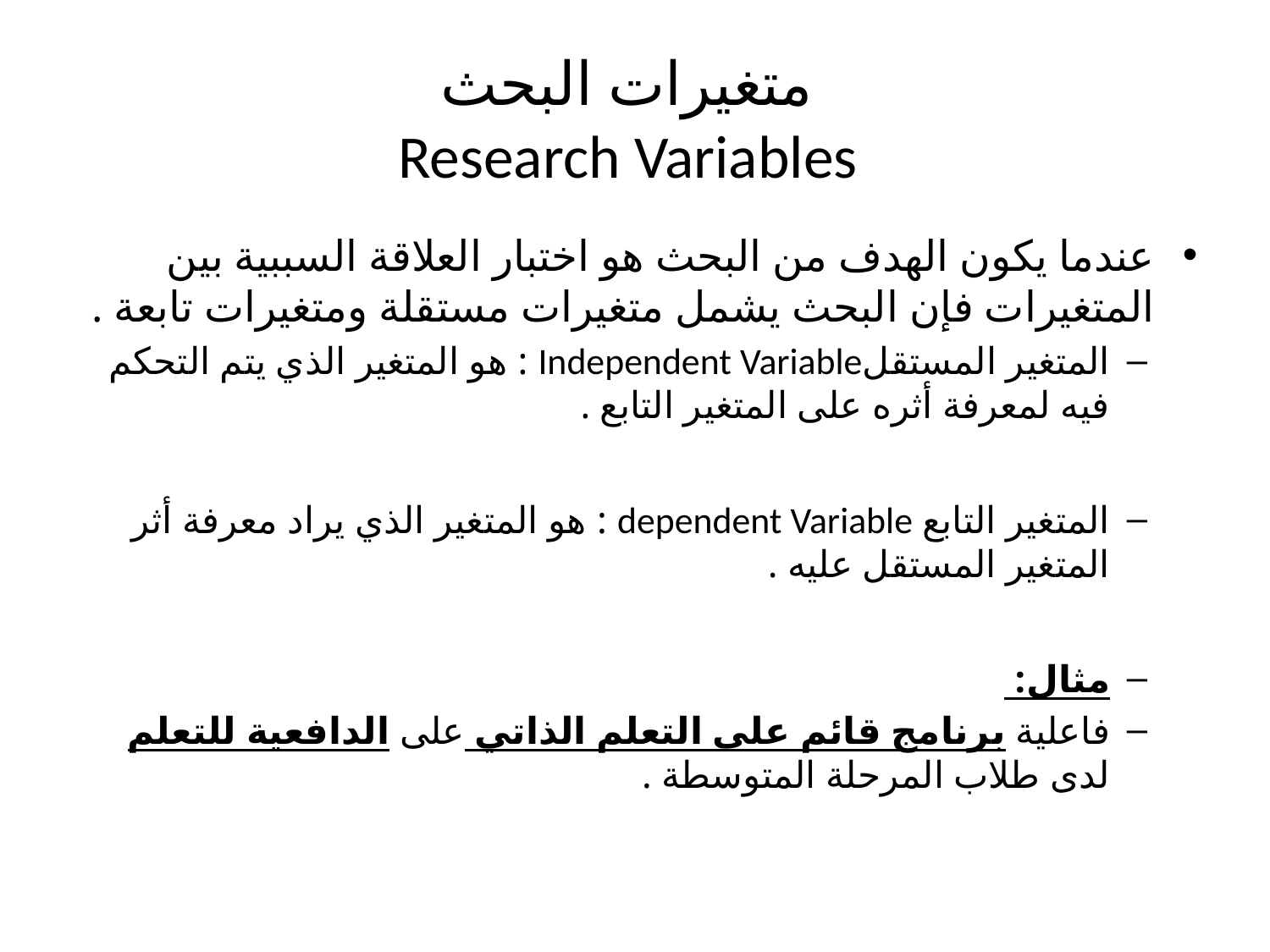

# متغيرات البحث Research Variables
عندما يكون الهدف من البحث هو اختبار العلاقة السببية بين المتغيرات فإن البحث يشمل متغيرات مستقلة ومتغيرات تابعة .
المتغير المستقلIndependent Variable : هو المتغير الذي يتم التحكم فيه لمعرفة أثره على المتغير التابع .

المتغير التابع dependent Variable : هو المتغير الذي يراد معرفة أثر المتغير المستقل عليه .

مثال:
فاعلية برنامج قائم على التعلم الذاتي على الدافعية للتعلم لدى طلاب المرحلة المتوسطة .